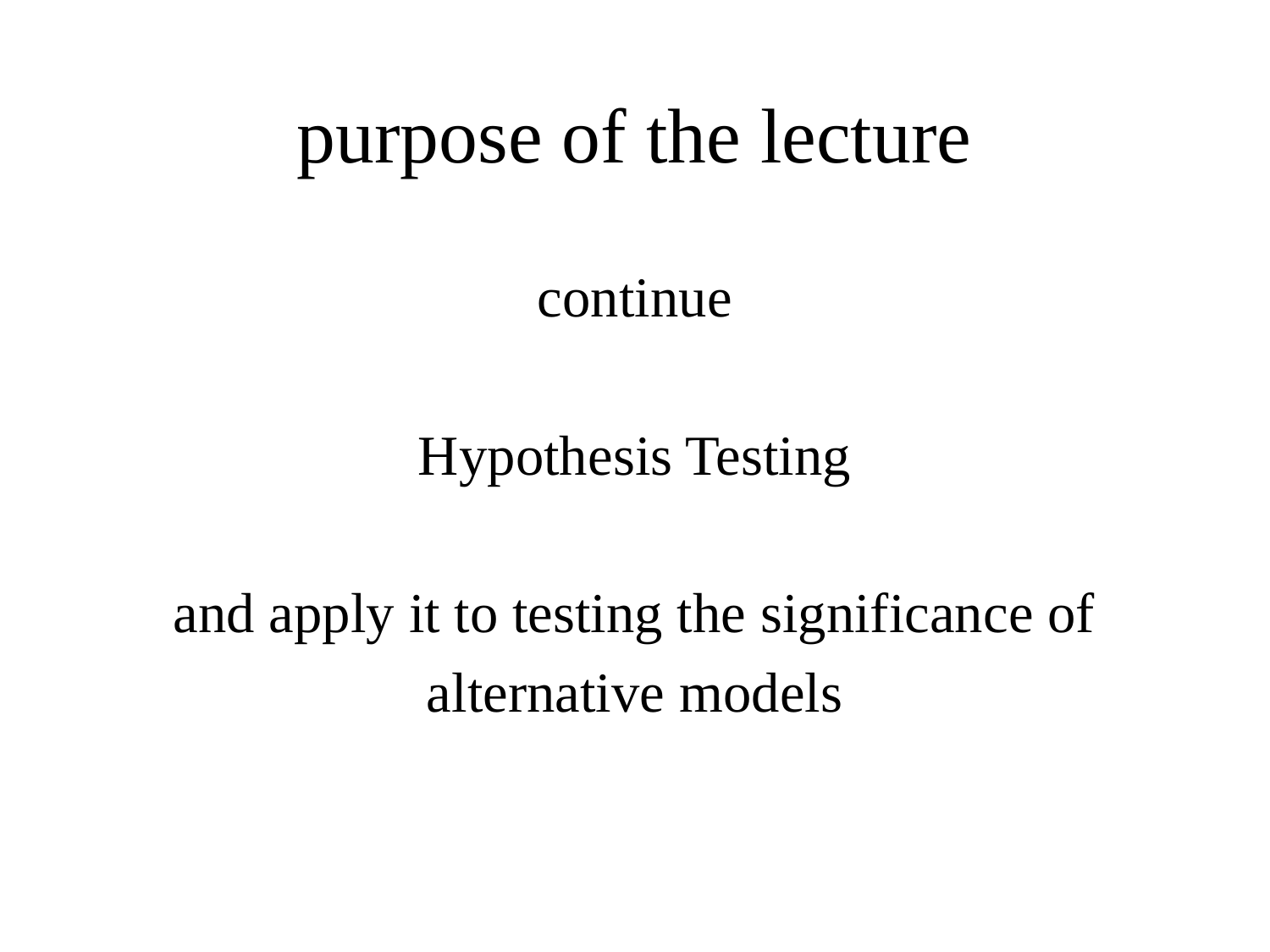

# purpose of the lecture
continue

Hypothesis Testing

and apply it to testing the significance of
alternative models